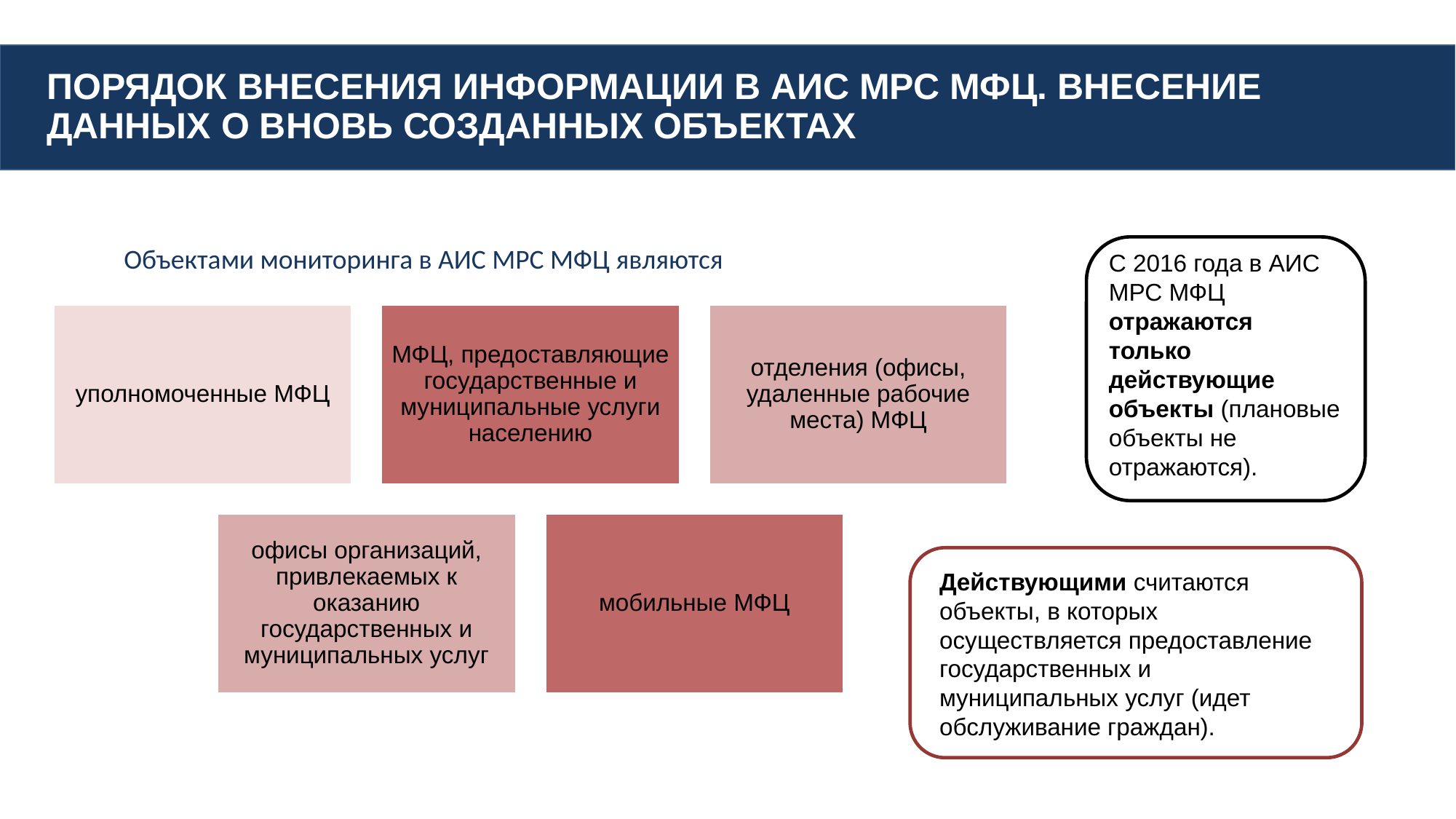

Порядок внесения информации в АИС МРС МФЦ. Внесение данных о вновь созданных объектах
Объектами мониторинга в АИС МРС МФЦ являются

С 2016 года в АИС МРС МФЦ отражаются только действующие объекты (плановые объекты не отражаются).
уполномоченные МФЦ
МФЦ, предоставляющие государственные и муниципальные услуги населению
отделения (офисы, удаленные рабочие места) МФЦ
офисы организаций, привлекаемых к оказанию государственных и муниципальных услуг
мобильные МФЦ

Действующими считаются объекты, в которых осуществляется предоставление государственных и муниципальных услуг (идет обслуживание граждан).